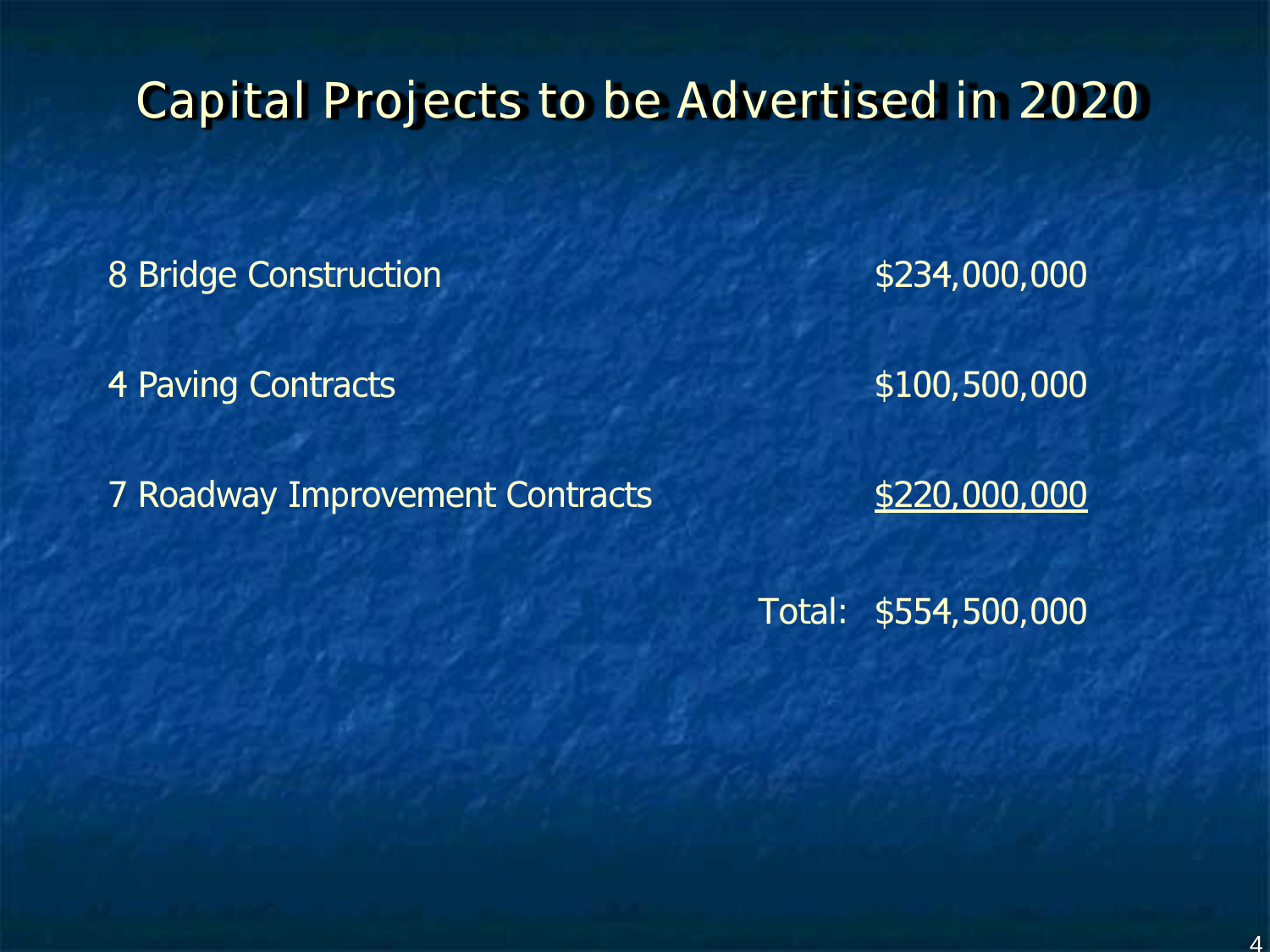

# Capital Projects to be Advertised in 2020
| 8 Bridge Construction | $234,000,000 |
| --- | --- |
| 4 Paving Contracts | $100,500,000 |
| 7 Roadway Improvement Contracts | $220,000,000 |
| Total: | $554,500,000 |

4